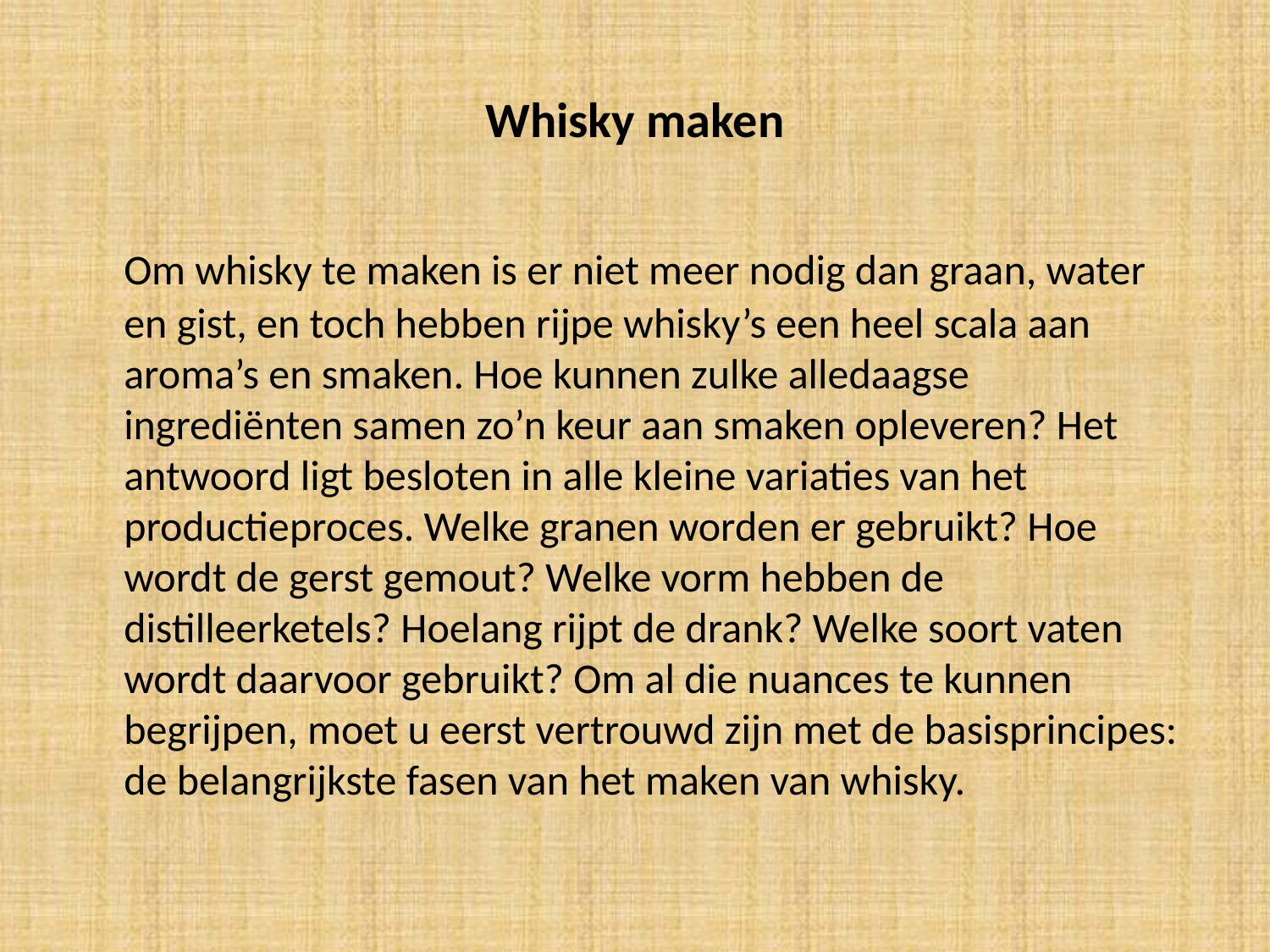

# Whisky maken
	Om whisky te maken is er niet meer nodig dan graan, water en gist, en toch hebben rijpe whisky’s een heel scala aan aroma’s en smaken. Hoe kunnen zulke alledaagse ingrediënten samen zo’n keur aan smaken opleveren? Het antwoord ligt besloten in alle kleine variaties van het productieproces. Welke granen worden er gebruikt? Hoe wordt de gerst gemout? Welke vorm hebben de distilleerketels? Hoelang rijpt de drank? Welke soort vaten wordt daarvoor gebruikt? Om al die nuances te kunnen begrijpen, moet u eerst vertrouwd zijn met de basisprincipes: de belangrijkste fasen van het maken van whisky.